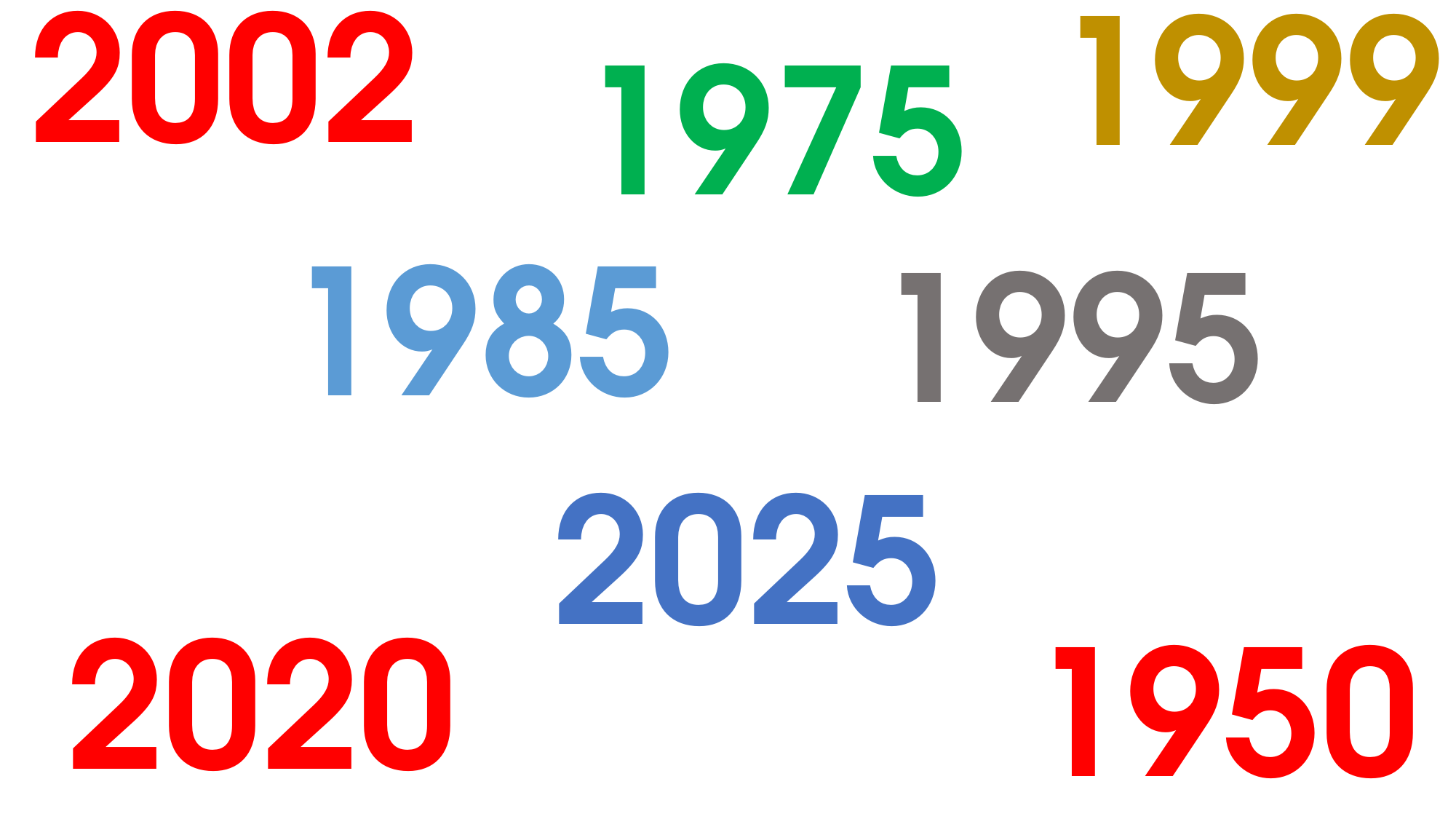

2002
1999
1975
1985
1995
2025
2020
 1950